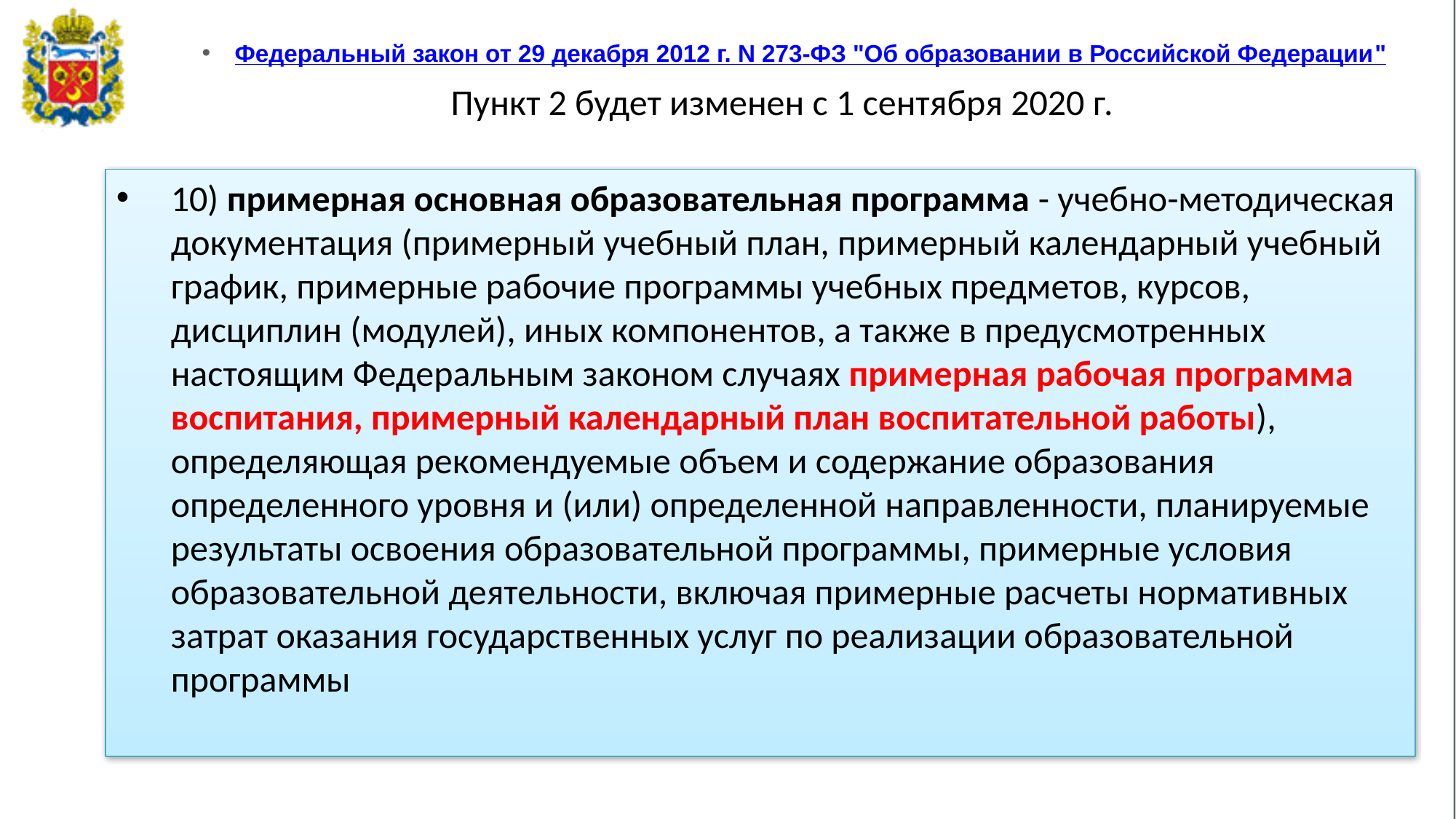

# Пункт 2 будет изменен с 1 сентября 2020 г.
 Федеральный закон от 29 декабря 2012 г. N 273-ФЗ "Об образовании в Российской Федерации"
10) примерная основная образовательная программа - учебно-методическая документация (примерный учебный план, примерный календарный учебный график, примерные рабочие программы учебных предметов, курсов, дисциплин (модулей), иных компонентов, а также в предусмотренных настоящим Федеральным законом случаях примерная рабочая программа воспитания, примерный календарный план воспитательной работы), определяющая рекомендуемые объем и содержание образования определенного уровня и (или) определенной направленности, планируемые результаты освоения образовательной программы, примерные условия образовательной деятельности, включая примерные расчеты нормативных затрат оказания государственных услуг по реализации образовательной программы